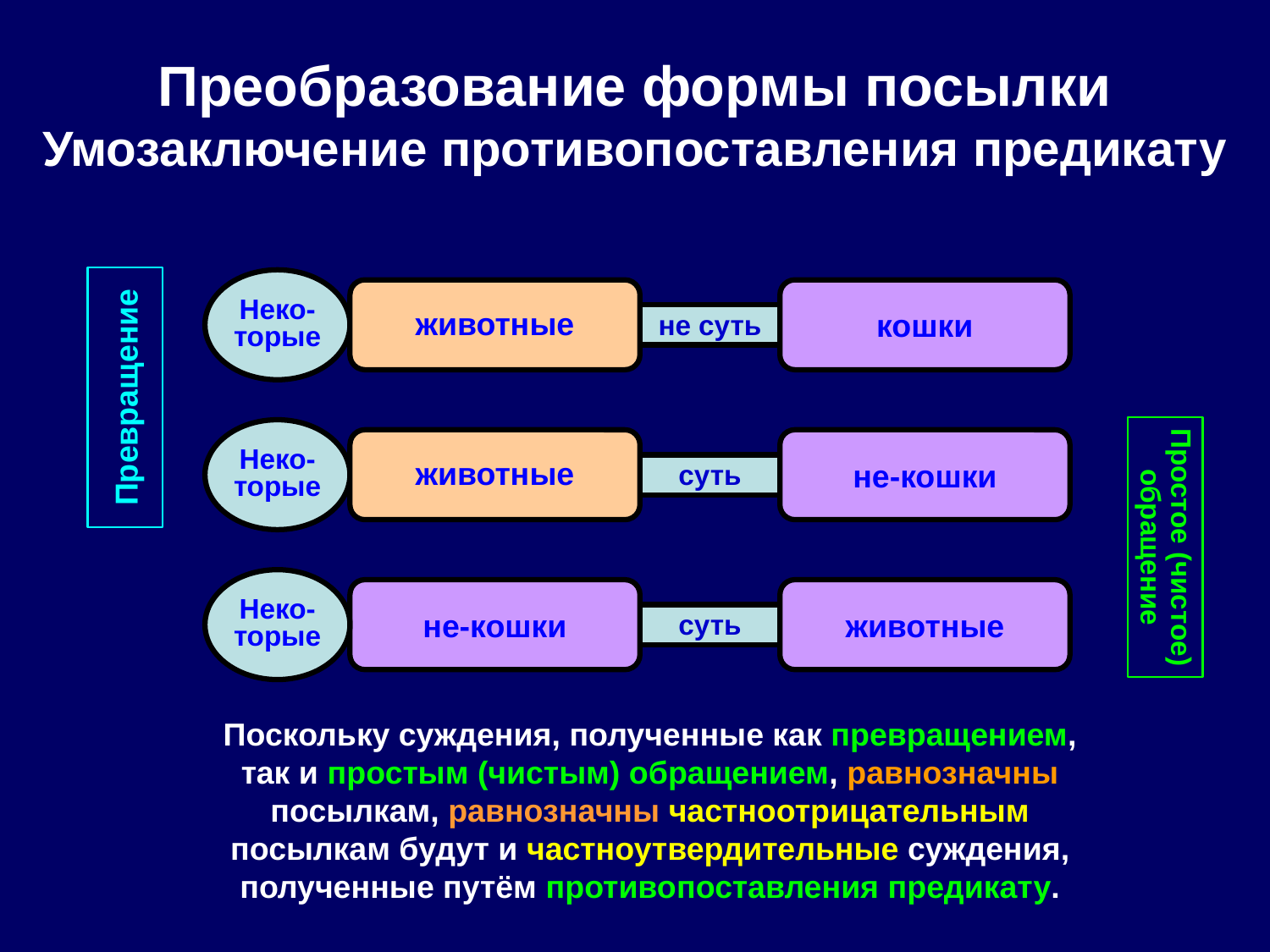

Преобразование формы посылки
Умозаключение противопоставления предикату
Неко-торые
животные
кошки
не суть
Превращение
Неко-торые
животные
не-кошки
суть
Простое (чистое)
обращение
Неко-торые
не-кошки
животные
суть
Поскольку суждения, полученные как превращением, так и простым (чистым) обращением, равнозначны посылкам, равнозначны частноотрицательным посылкам будут и частноутвердительные суждения, полученные путём противопоставления предикату.